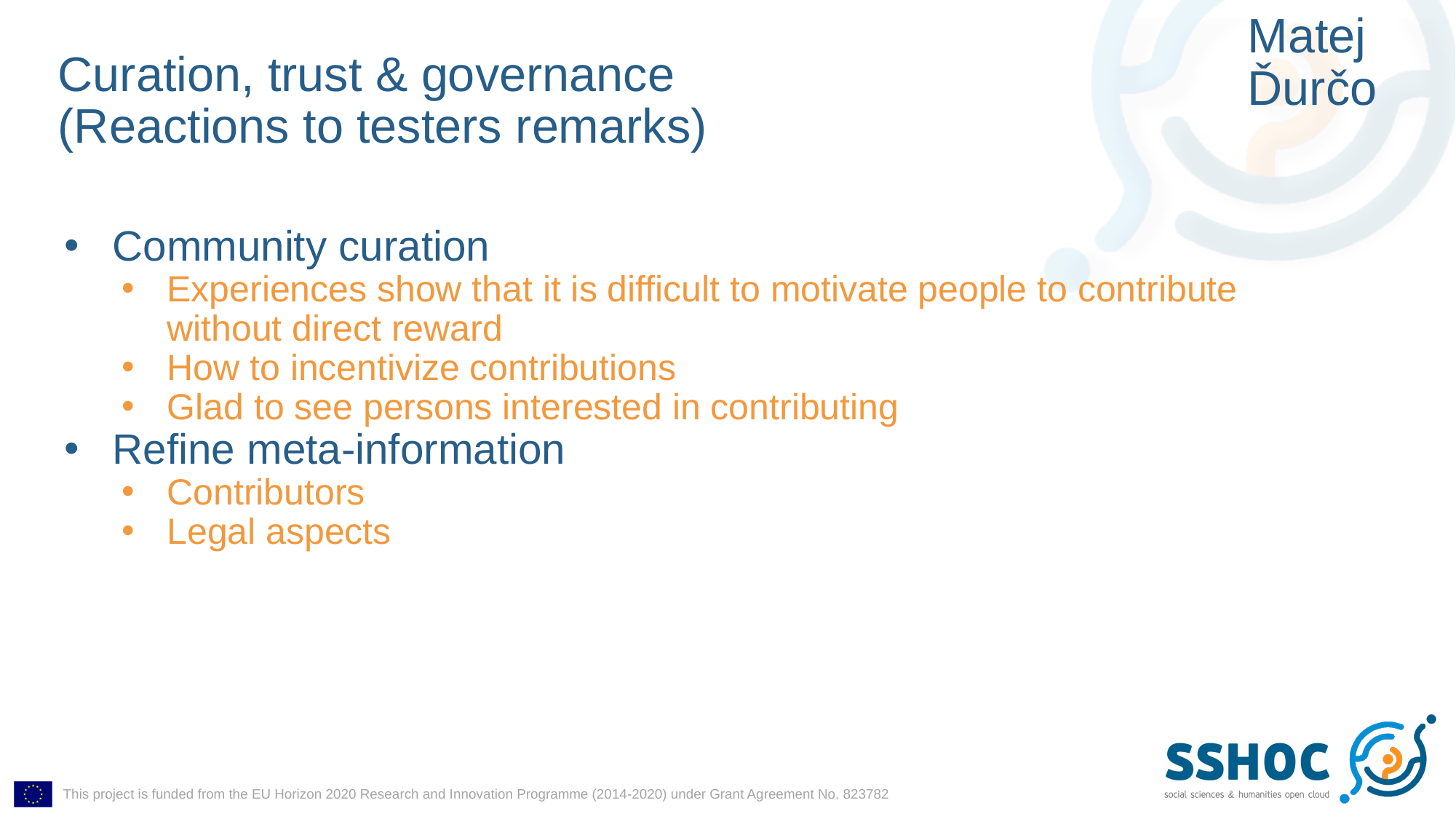

Matej Ďurčo
# Curation, trust & governance (Reactions to testers remarks)
Community curation
Experiences show that it is difficult to motivate people to contribute without direct reward
How to incentivize contributions
Glad to see persons interested in contributing
Refine meta-information
Contributors
Legal aspects